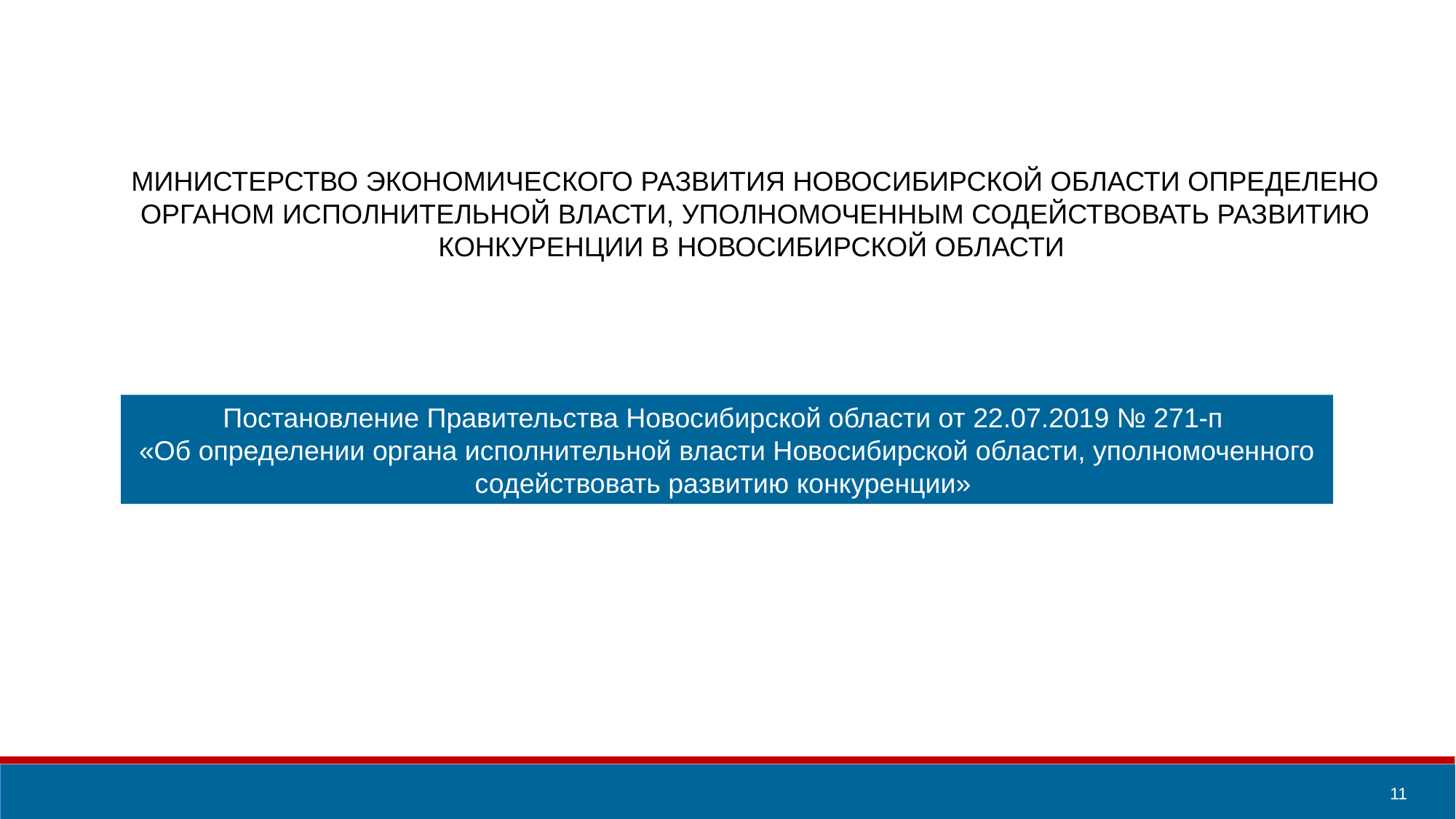

МИНИСТЕРСТВО ЭКОНОМИЧЕСКОГО РАЗВИТИЯ НОВОСИБИРСКОЙ ОБЛАСТИ ОПРЕДЕЛЕНО ОРГАНОМ ИСПОЛНИТЕЛЬНОЙ ВЛАСТИ, УПОЛНОМОЧЕННЫМ СОДЕЙСТВОВАТЬ РАЗВИТИЮ КОНКУРЕНЦИИ В НОВОСИБИРСКОЙ ОБЛАСТИ
Постановление Правительства Новосибирской области от 22.07.2019 № 271-п
«Об определении органа исполнительной власти Новосибирской области, уполномоченного содействовать развитию конкуренции»
11